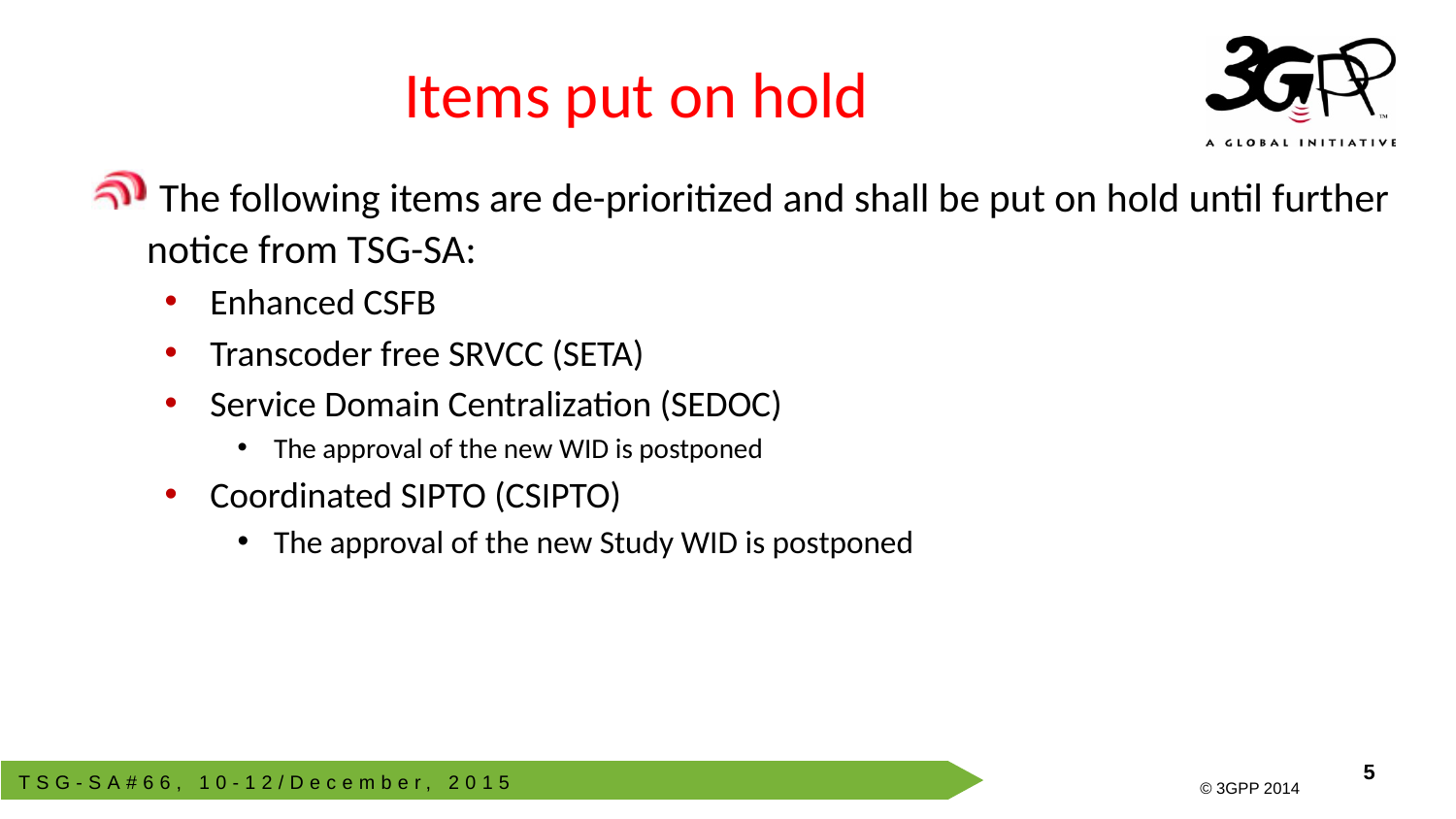

# Items put on hold
 The following items are de-prioritized and shall be put on hold until further notice from TSG-SA:
Enhanced CSFB
Transcoder free SRVCC (SETA)
Service Domain Centralization (SEDOC)
The approval of the new WID is postponed
Coordinated SIPTO (CSIPTO)
The approval of the new Study WID is postponed